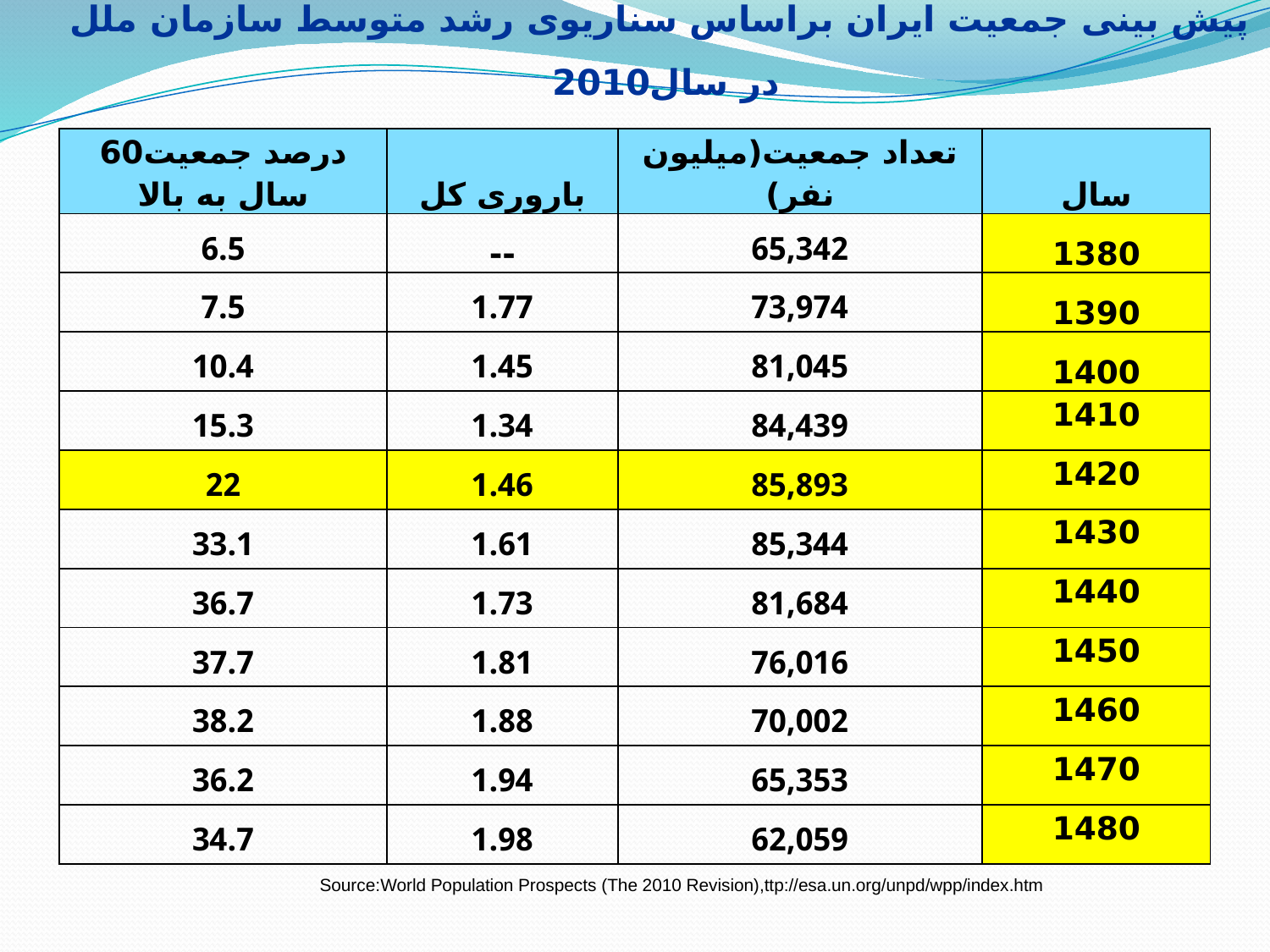

پیش بینی جمعیت ایران براساس سناریوی رشد متوسط سازمان ملل در سال2010

| درصد جمعيت60 سال به بالا | باروری کل | تعداد جمعیت(میلیون نفر) | سال |
| --- | --- | --- | --- |
| 6.5 | -- | 65,342 | 1380 |
| 7.5 | 1.77 | 73,974 | 1390 |
| 10.4 | 1.45 | 81,045 | 1400 |
| 15.3 | 1.34 | 84,439 | 1410 |
| 22 | 1.46 | 85,893 | 1420 |
| 33.1 | 1.61 | 85,344 | 1430 |
| 36.7 | 1.73 | 81,684 | 1440 |
| 37.7 | 1.81 | 76,016 | 1450 |
| 38.2 | 1.88 | 70,002 | 1460 |
| 36.2 | 1.94 | 65,353 | 1470 |
| 34.7 | 1.98 | 62,059 | 1480 |
           Source:	World Population Prospects (The 2010 Revision),ttp://esa.un.org/unpd/wpp/index.htm